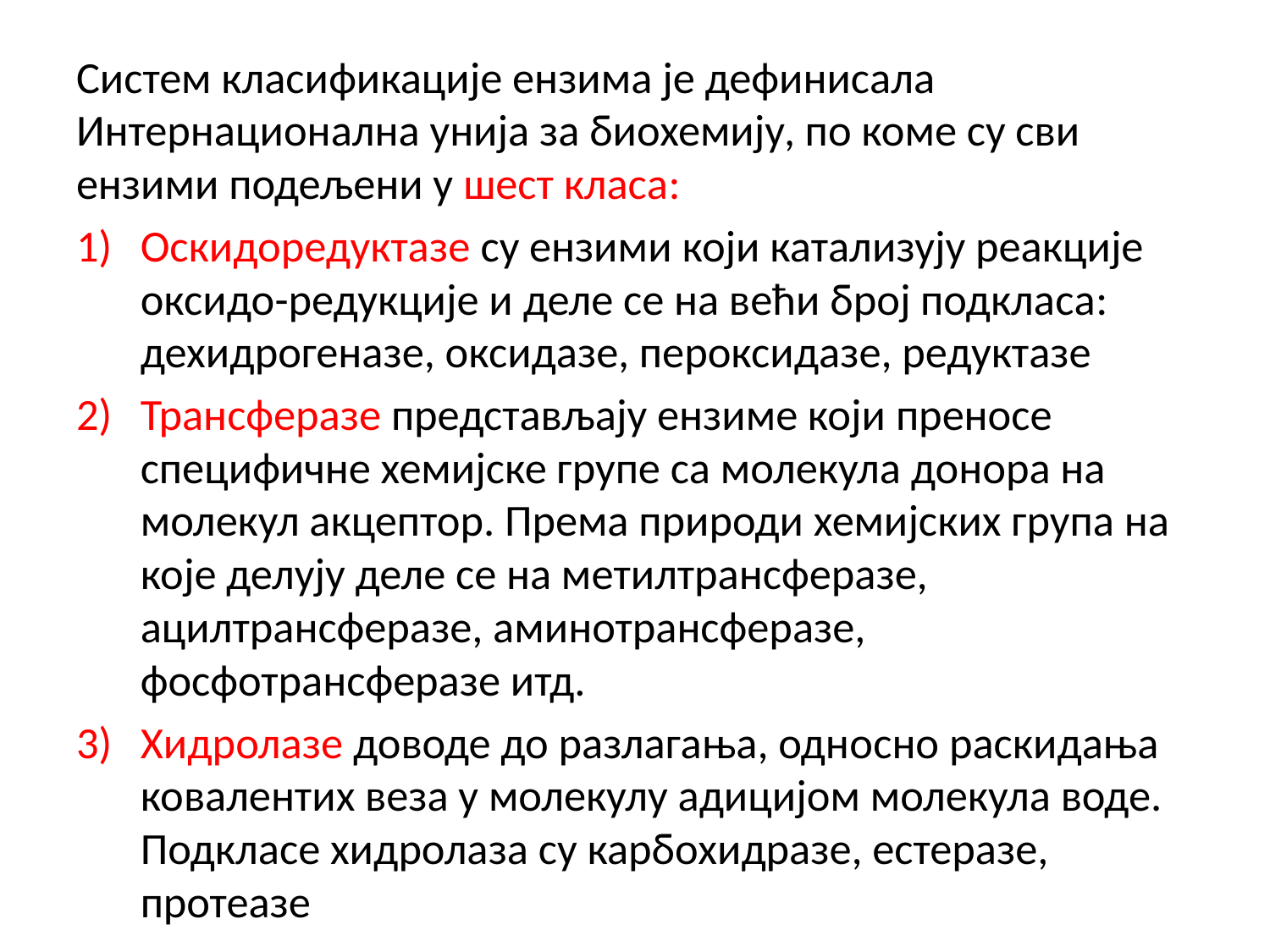

Систем класификације ензима је дефинисала Интернационална унија за биохемију, по коме су сви ензими подељени у шест класа:
Оскидоредуктазе су ензими који катализују реакције оксидо-редукције и деле се на већи број подкласа: дехидрогеназе, оксидазе, пероксидазе, редуктазе
Трансферазе представљају ензиме који преносе специфичне хемијске групе са молекула донора на молекул акцептор. Према природи хемијских група на које делују деле се на метилтрансферазе, ацилтрансферазе, аминотрансферазе, фосфотрансферазе итд.
Хидролазе доводе до разлагања, однoсно раскидања ковалентих веза у молекулу адицијом молекула воде. Подкласе хидролаза су карбохидразе, естеразе, протеазе